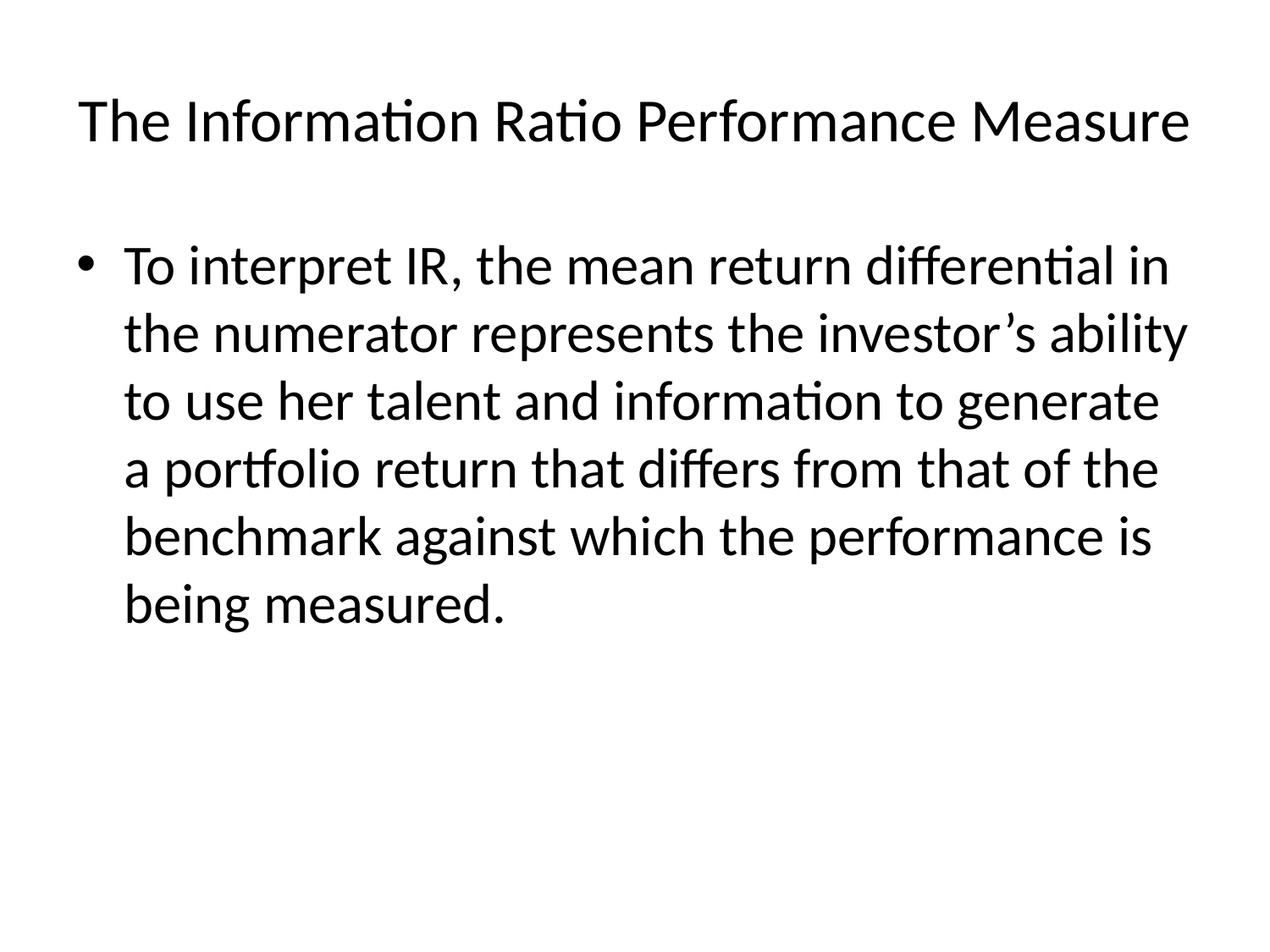

# The Information Ratio Performance Measure
To interpret IR, the mean return differential in the numerator represents the investor’s ability to use her talent and information to generate a portfolio return that differs from that of the benchmark against which the performance is being measured.